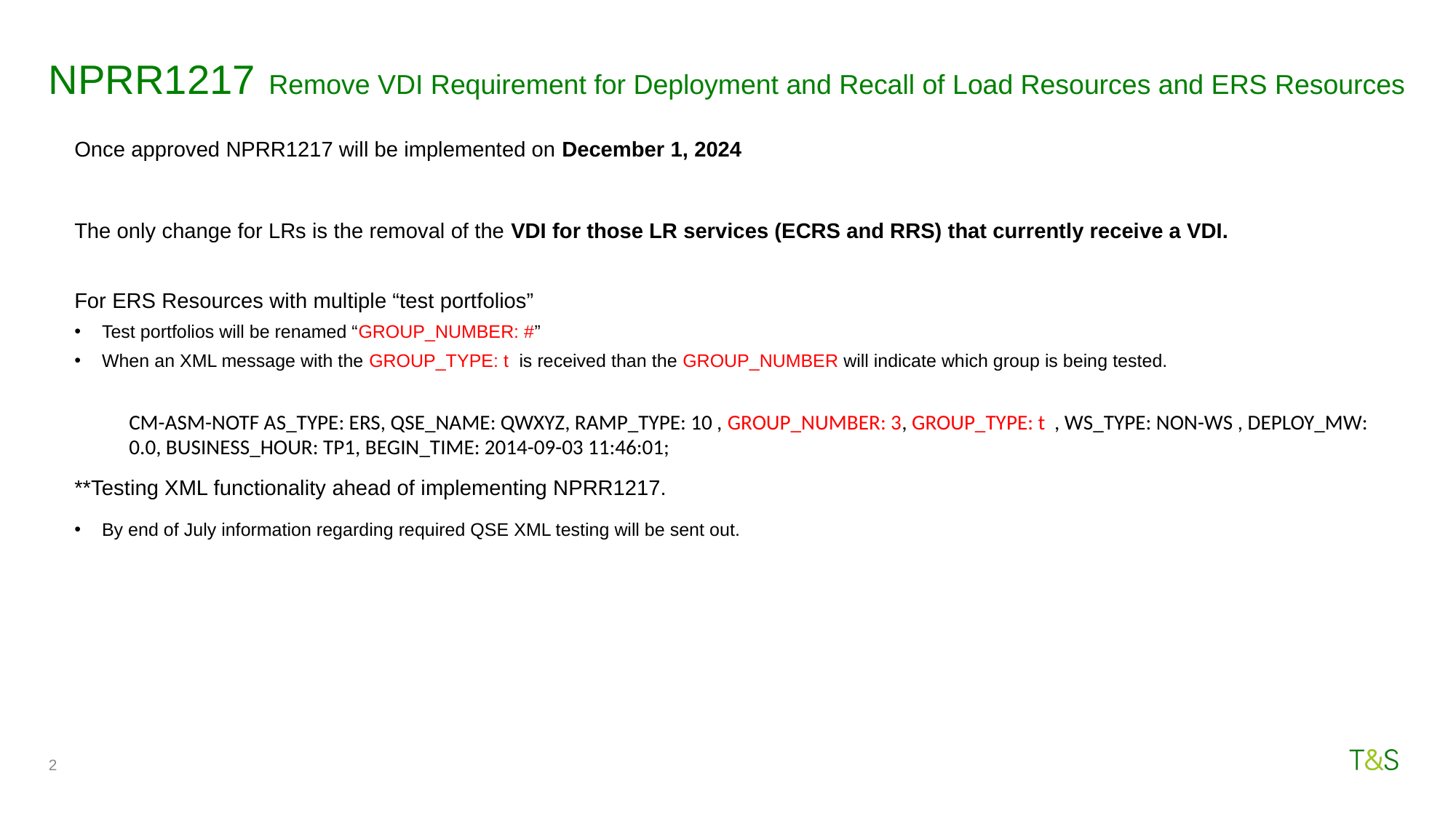

# NPRR1217 Remove VDI Requirement for Deployment and Recall of Load Resources and ERS Resources
Once approved NPRR1217 will be implemented on December 1, 2024

The only change for LRs is the removal of the VDI for those LR services (ECRS and RRS) that currently receive a VDI.

For ERS Resources with multiple “test portfolios”
Test portfolios will be renamed “GROUP_NUMBER: #”
When an XML message with the GROUP_TYPE: t  is received than the GROUP_NUMBER will indicate which group is being tested.

CM-ASM-NOTF AS_TYPE: ERS, QSE_NAME: QWXYZ, RAMP_TYPE: 10 , GROUP_NUMBER: 3, GROUP_TYPE: t  , WS_TYPE: NON-WS , DEPLOY_MW:    0.0, BUSINESS_HOUR: TP1, BEGIN_TIME: 2014-09-03 11:46:01;
**Testing XML functionality ahead of implementing NPRR1217.
By end of July information regarding required QSE XML testing will be sent out.

2